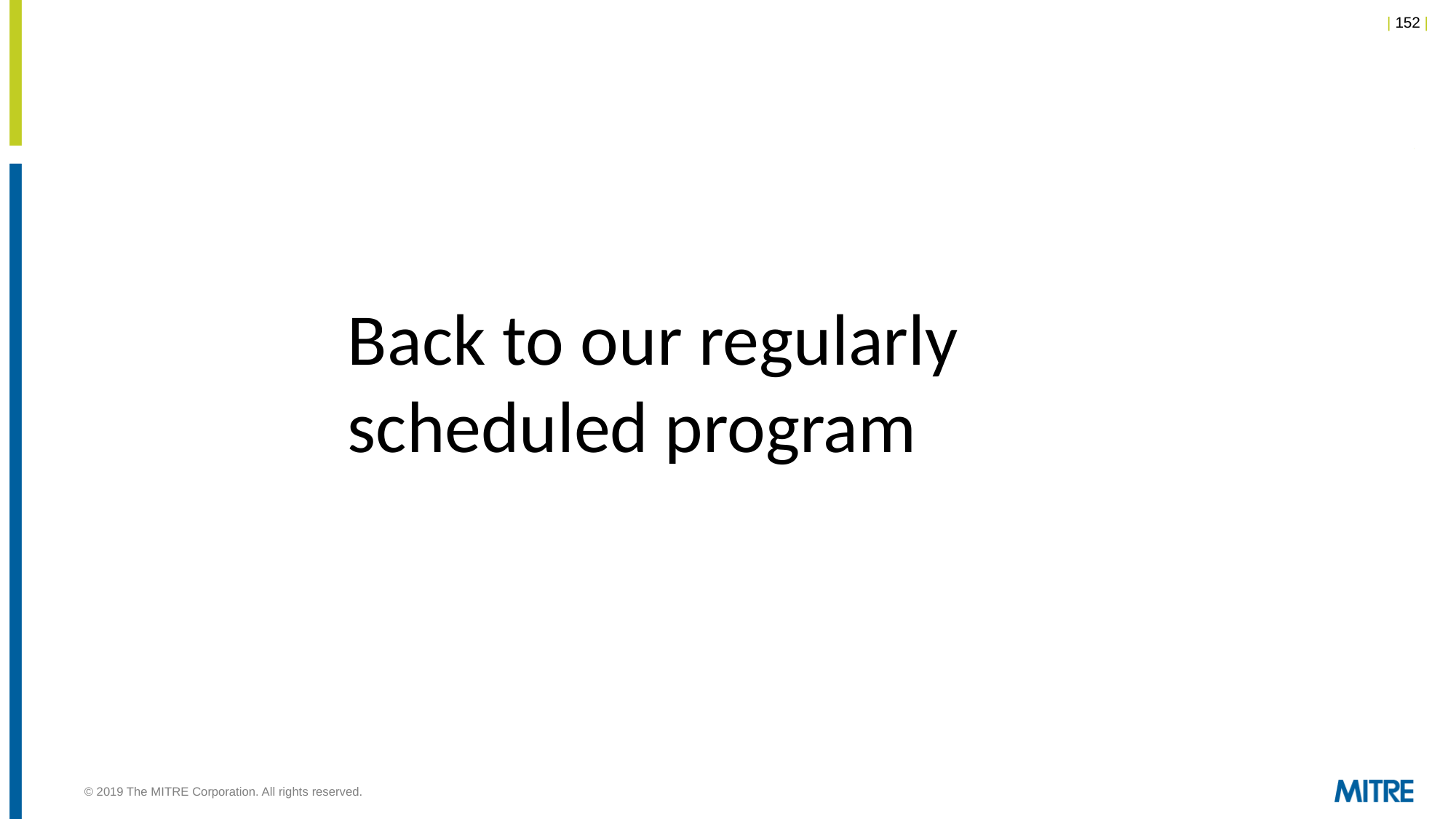

Back to our regularly scheduled program
© 2019 The MITRE Corporation. All rights reserved.